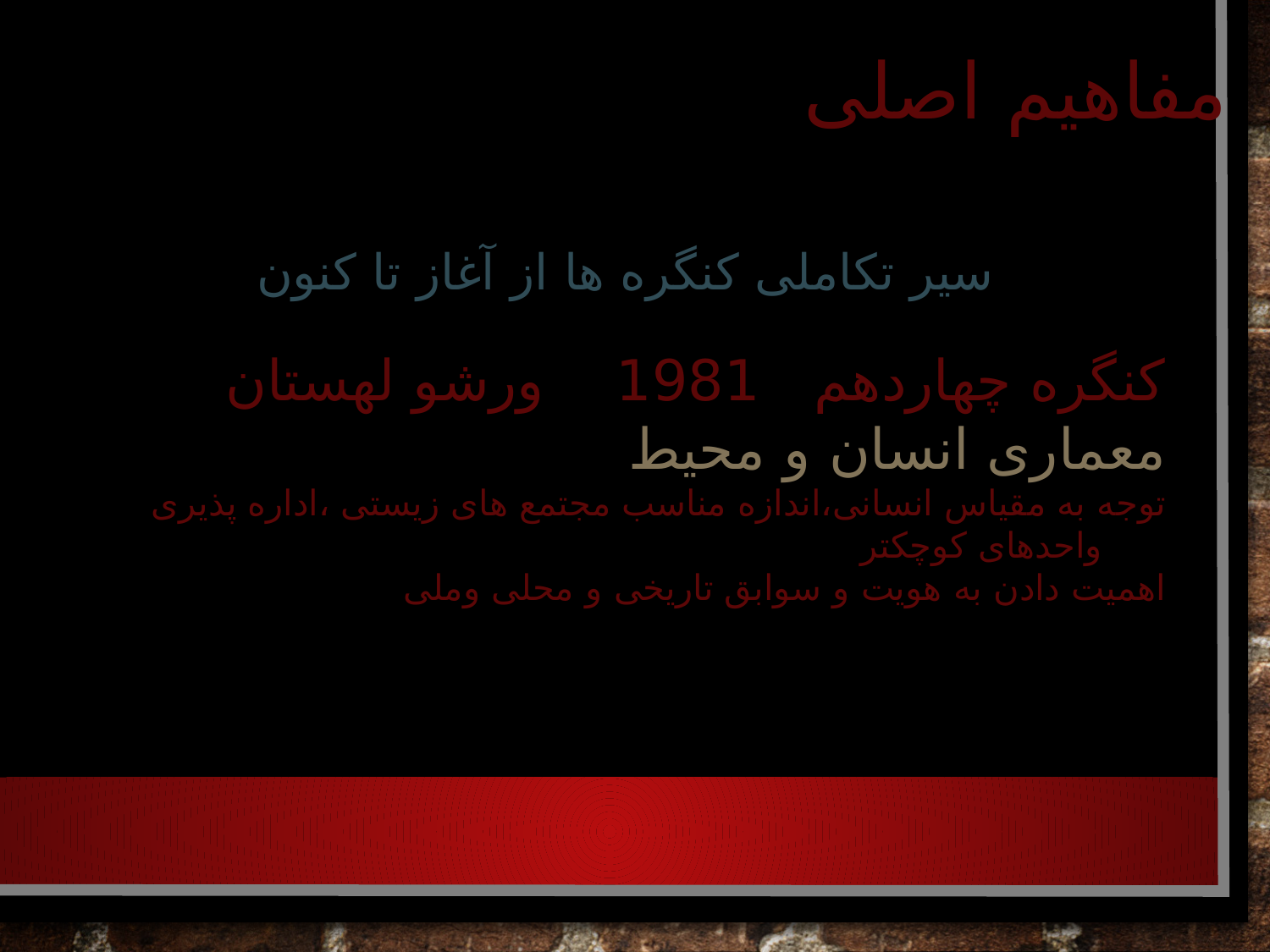

# مفاهیم اصلی
سیر تکاملی کنگره ها از آغاز تا کنون

کنگره چهاردهم   1981    ورشو لهستان
معماری انسان و محیط
توجه به مقیاس انسانی،اندازه مناسب مجتمع های زیستی ،اداره پذیری واحدهای کوچکتر
اهمیت دادن به هویت و سوابق تاریخی و محلی وملی